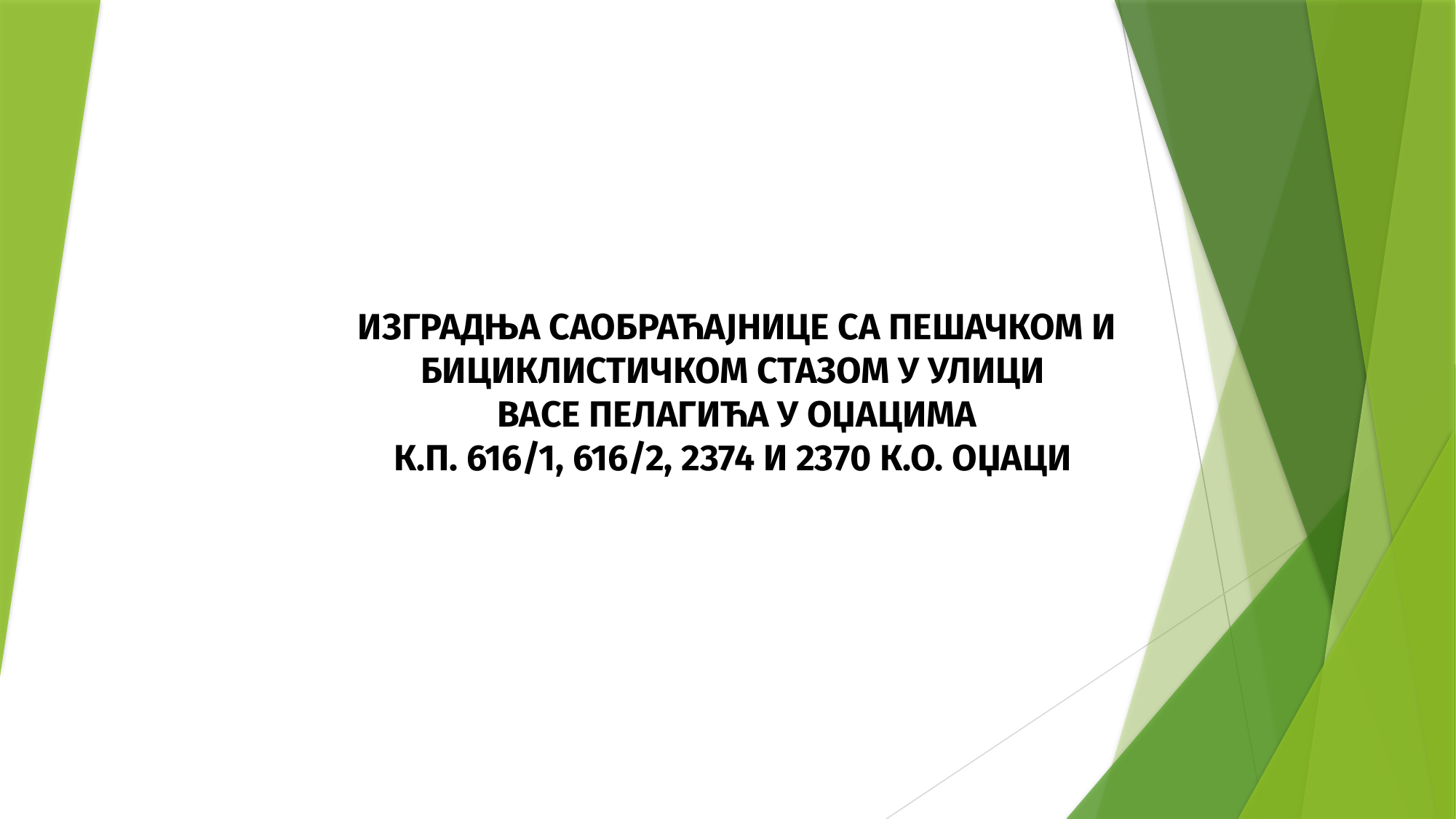

# ИЗГРАДЊА САОБРАЋАЈНИЦЕ СА ПЕШАЧКОМ И БИЦИКЛИСТИЧКОМ СТАЗОМ У УЛИЦИ ВАСЕ ПЕЛАГИЋА У ОЏАЦИМА К.П. 616/1, 616/2, 2374 И 2370 К.О. ОЏАЦИ